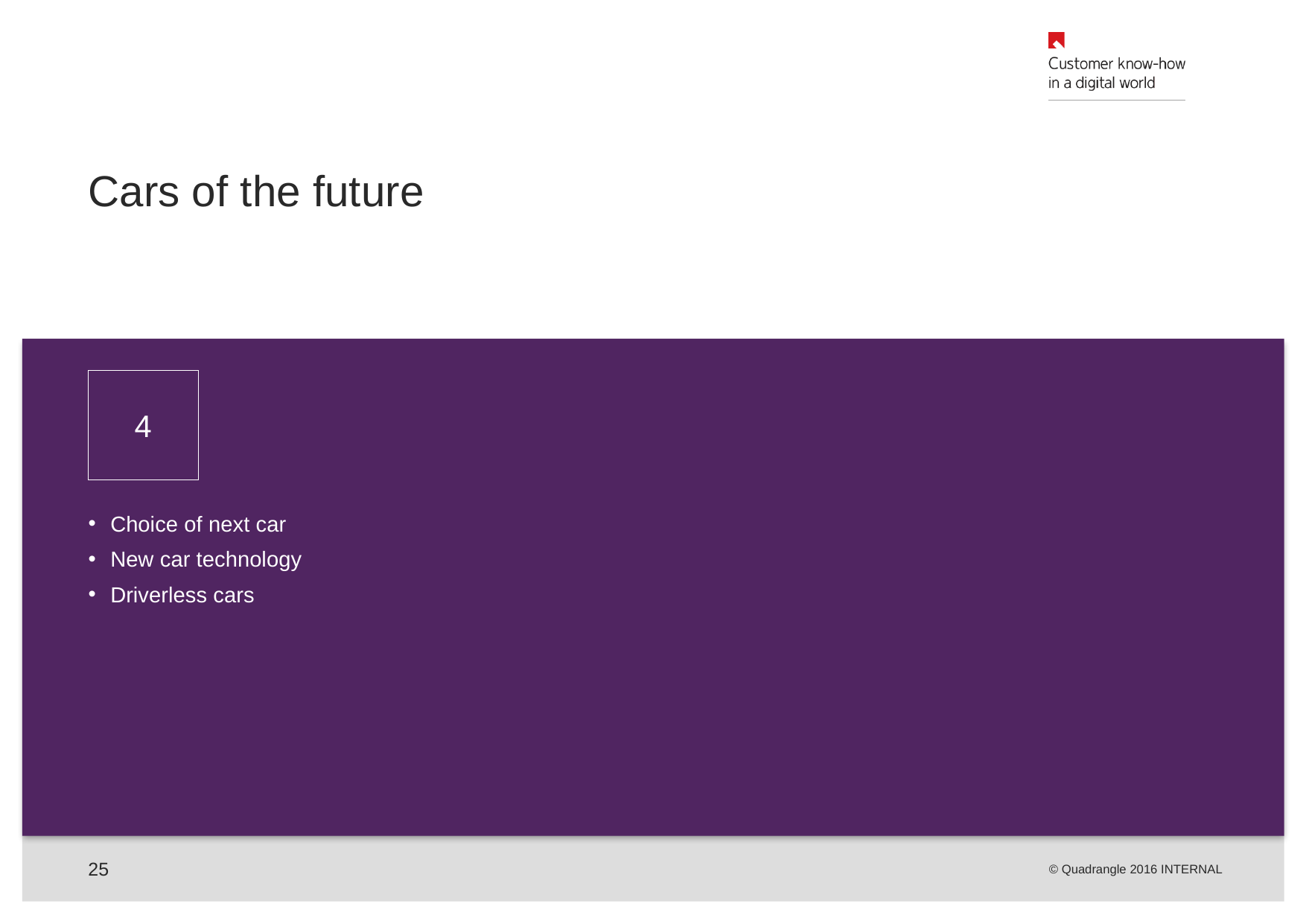

# Cars of the future
4
Choice of next car
New car technology
Driverless cars